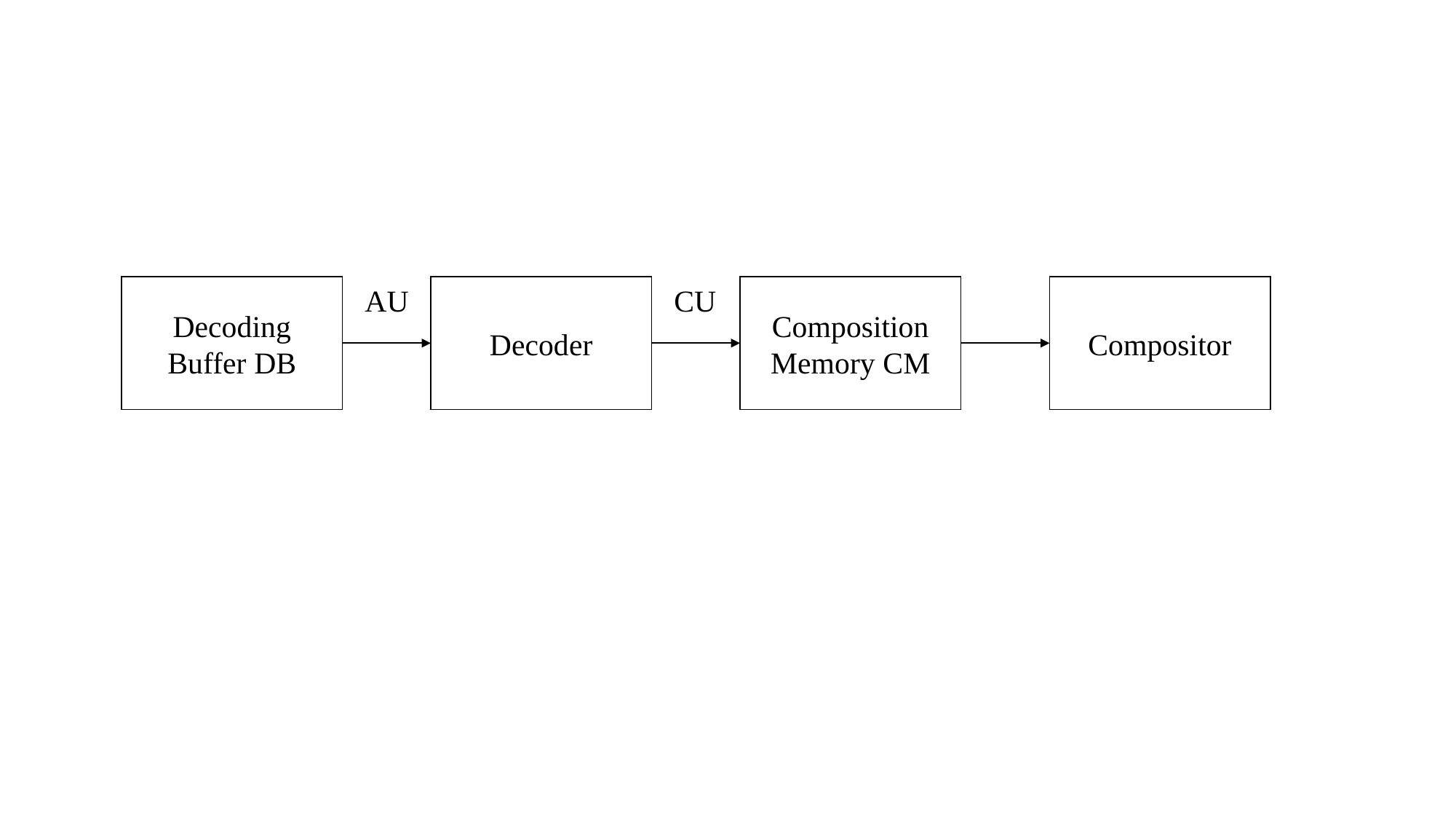

AU
CU
Decoding Buffer DB
Decoder
Composition Memory CM
Compositor